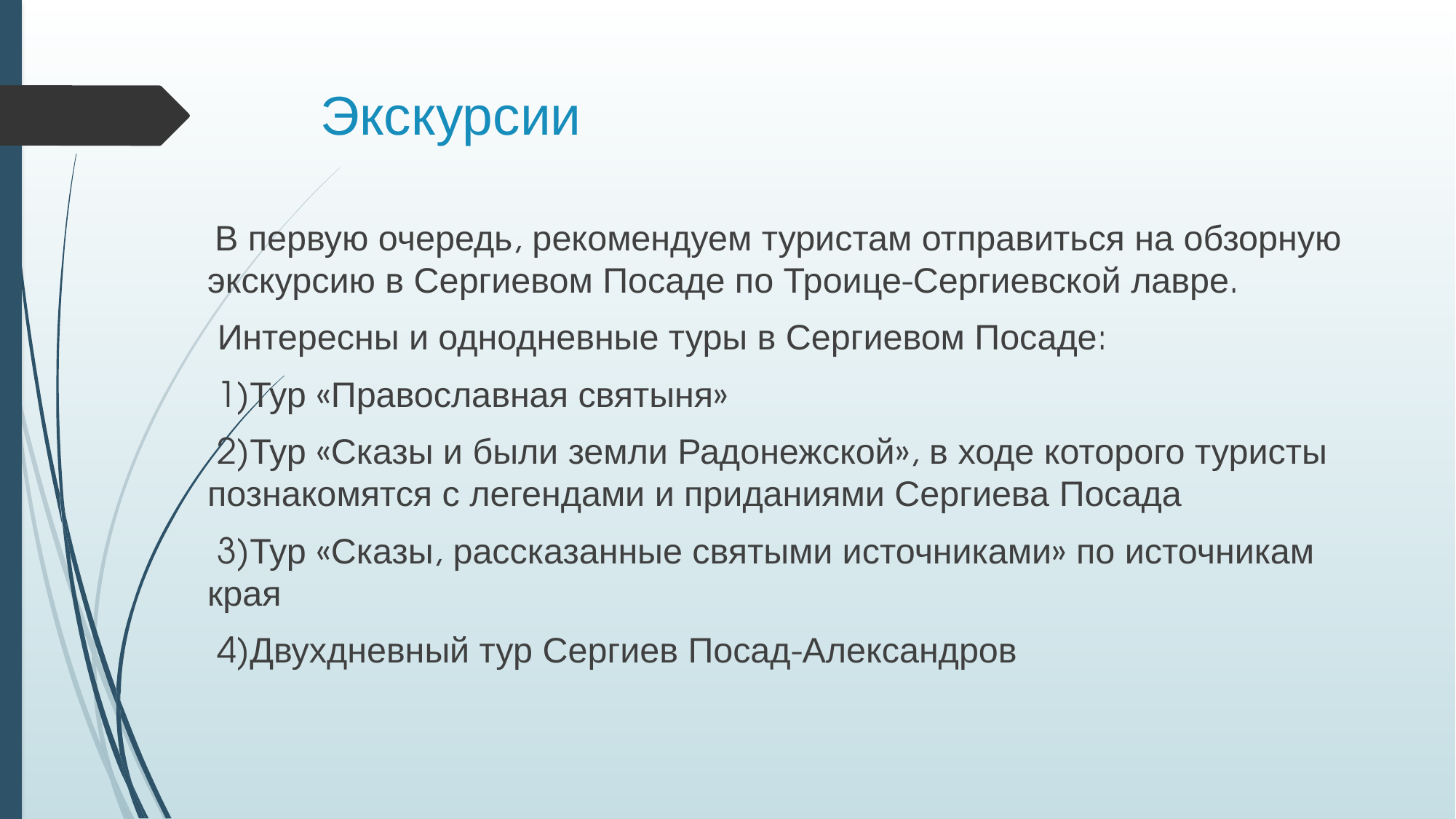

# Экскурсии
 В первую очередь, рекомендуем туристам отправиться на обзорную экскурсию в Сергиевом Посаде по Троице-Сергиевской лавре.
 Интересны и однодневные туры в Сергиевом Посаде:
 1)Тур «Православная святыня»
 2)Тур «Сказы и были земли Радонежской», в ходе которого туристы познакомятся с легендами и приданиями Сергиева Посада
 3)Тур «Сказы, рассказанные святыми источниками» по источникам края
 4)Двухдневный тур Сергиев Посад-Александров